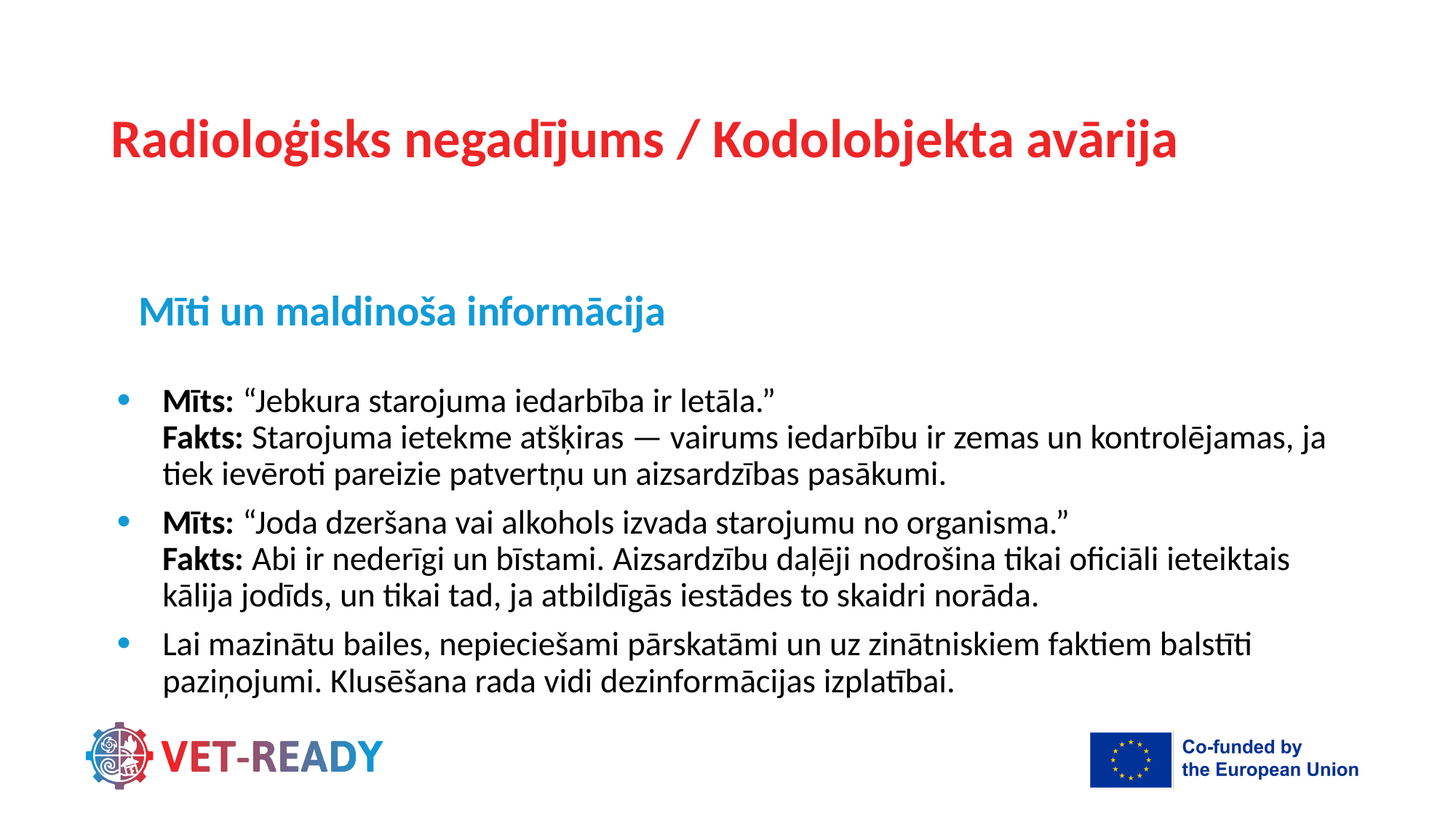

# Radioloģisks negadījums / Kodolobjekta avārija
Mīti un maldinoša informācija
Mīts: “Jebkura starojuma iedarbība ir letāla.”
Fakts: Starojuma ietekme atšķiras — vairums iedarbību ir zemas un kontrolējamas, ja tiek ievēroti pareizie patvertņu un aizsardzības pasākumi.
Mīts: “Joda dzeršana vai alkohols izvada starojumu no organisma.”
Fakts: Abi ir nederīgi un bīstami. Aizsardzību daļēji nodrošina tikai oficiāli ieteiktais kālija jodīds, un tikai tad, ja atbildīgās iestādes to skaidri norāda.
Lai mazinātu bailes, nepieciešami pārskatāmi un uz zinātniskiem faktiem balstīti paziņojumi. Klusēšana rada vidi dezinformācijas izplatībai.